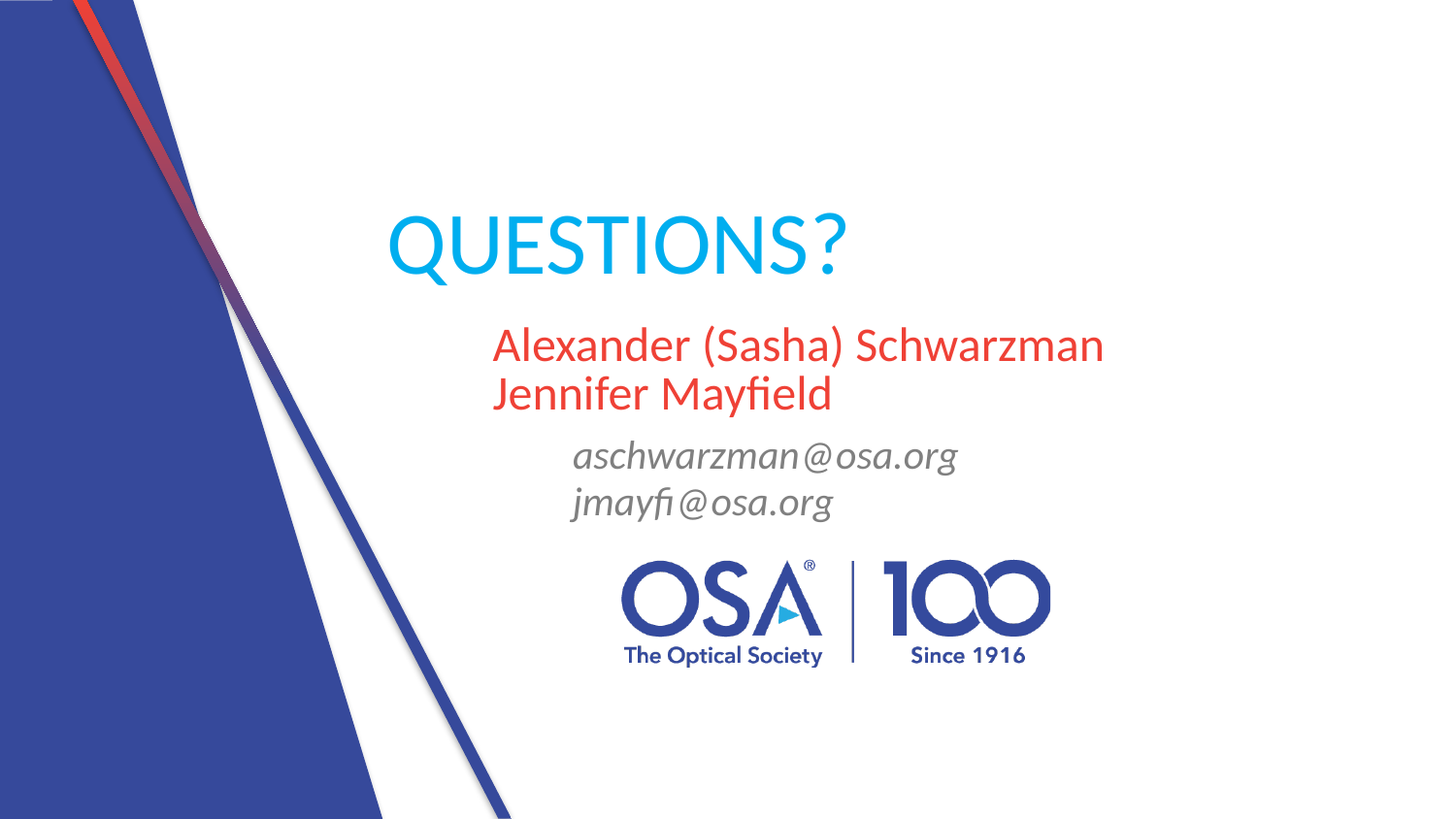

# Alexander (Sasha) Schwarzman Jennifer Mayfield
aschwarzman@osa.org
jmayfi@osa.org